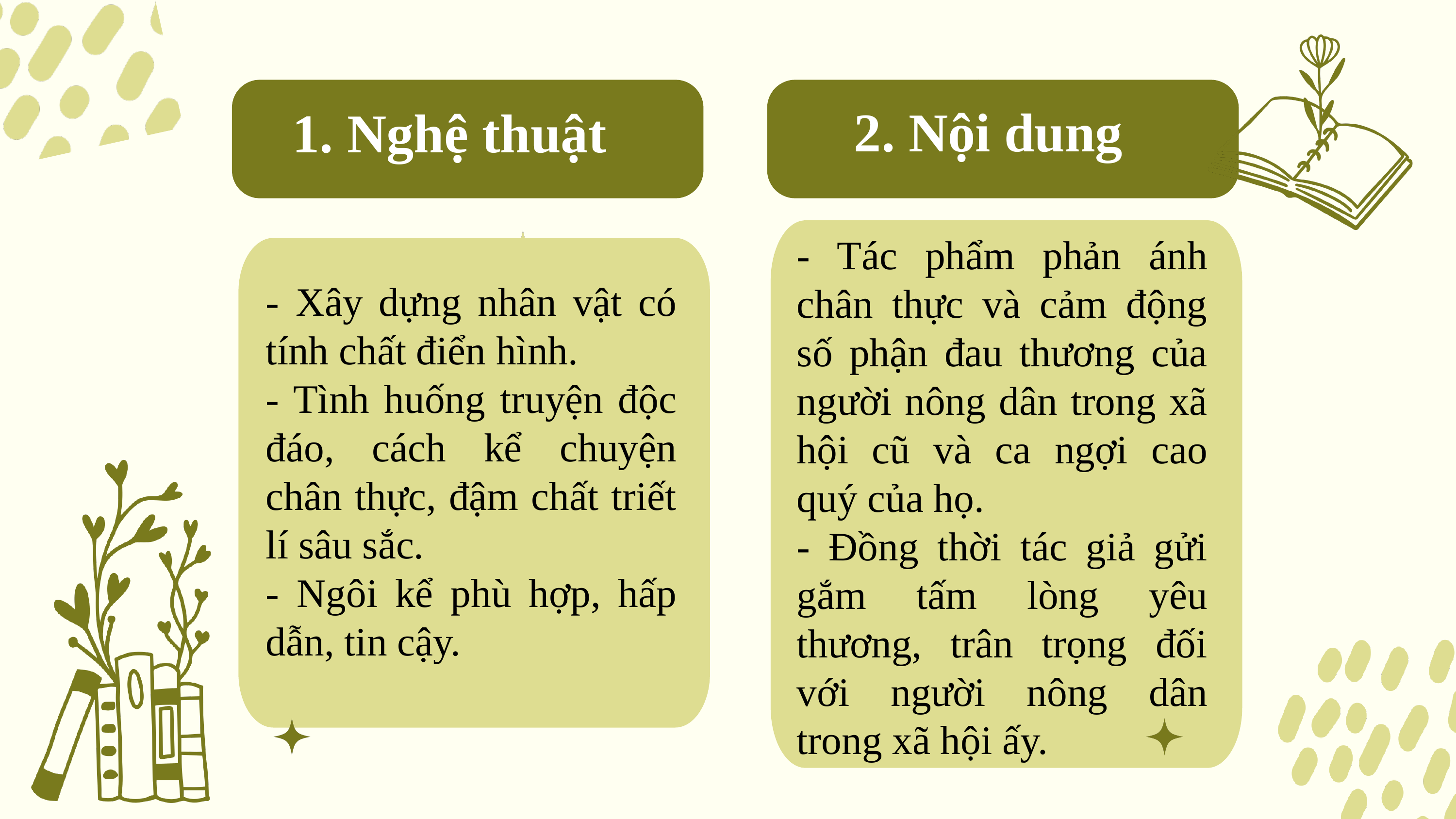

2. Nội dung
1. Nghệ thuật

- Tác phẩm phản ánh chân thực và cảm động số phận đau thương của người nông dân trong xã hội cũ và ca ngợi cao quý của họ.
- Đồng thời tác giả gửi gắm tấm lòng yêu thương, trân trọng đối với người nông dân trong xã hội ấy.

- Xây dựng nhân vật có tính chất điển hình.
- Tình huống truyện độc đáo, cách kể chuyện chân thực, đậm chất triết lí sâu sắc.
- Ngôi kể phù hợp, hấp dẫn, tin cậy.